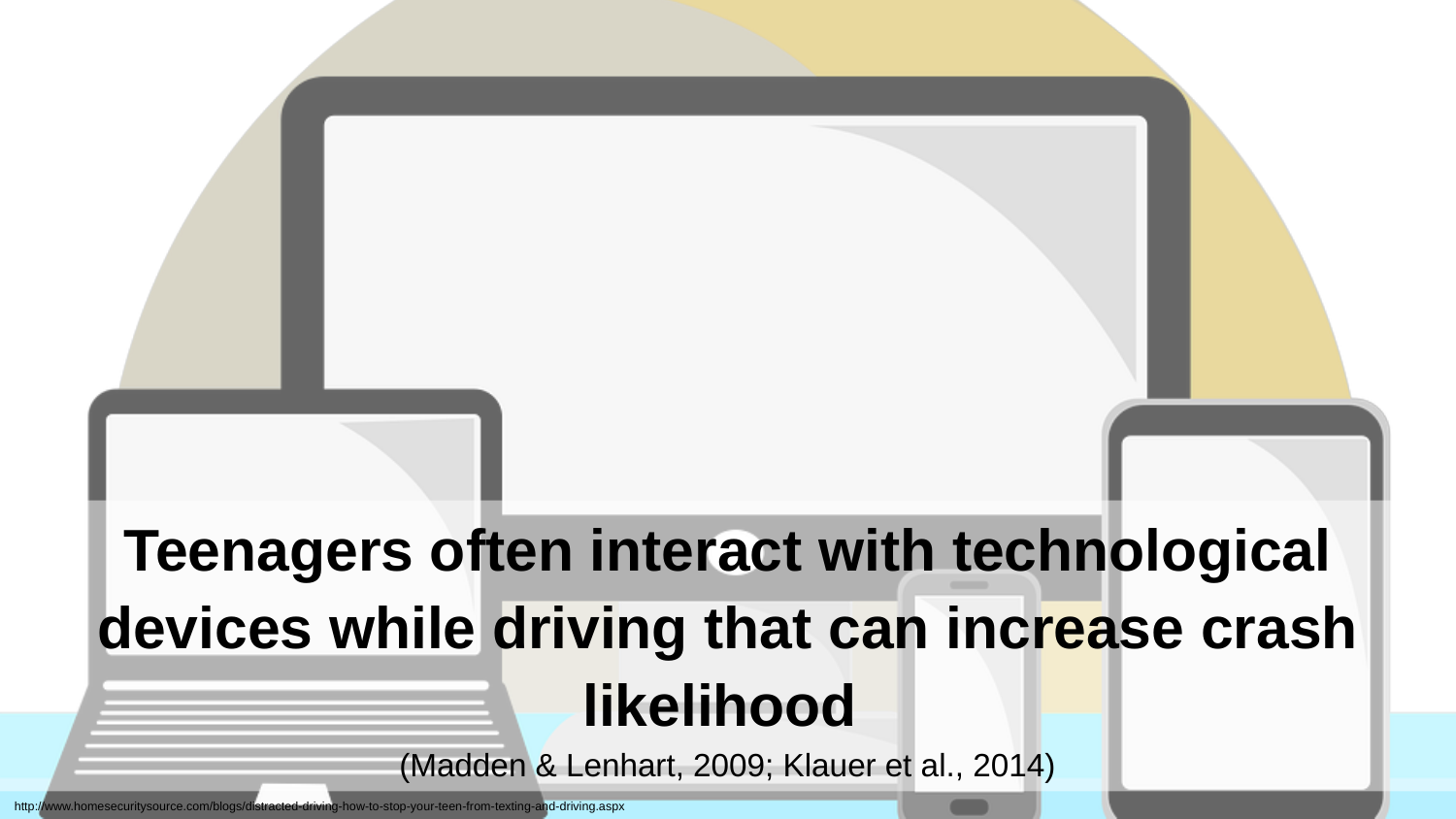

Teenagers often interact with technological devices while driving that can increase crash likelihood
(Madden & Lenhart, 2009; Klauer et al., 2014)
http://www.homesecuritysource.com/blogs/distracted-driving-how-to-stop-your-teen-from-texting-and-driving.aspx